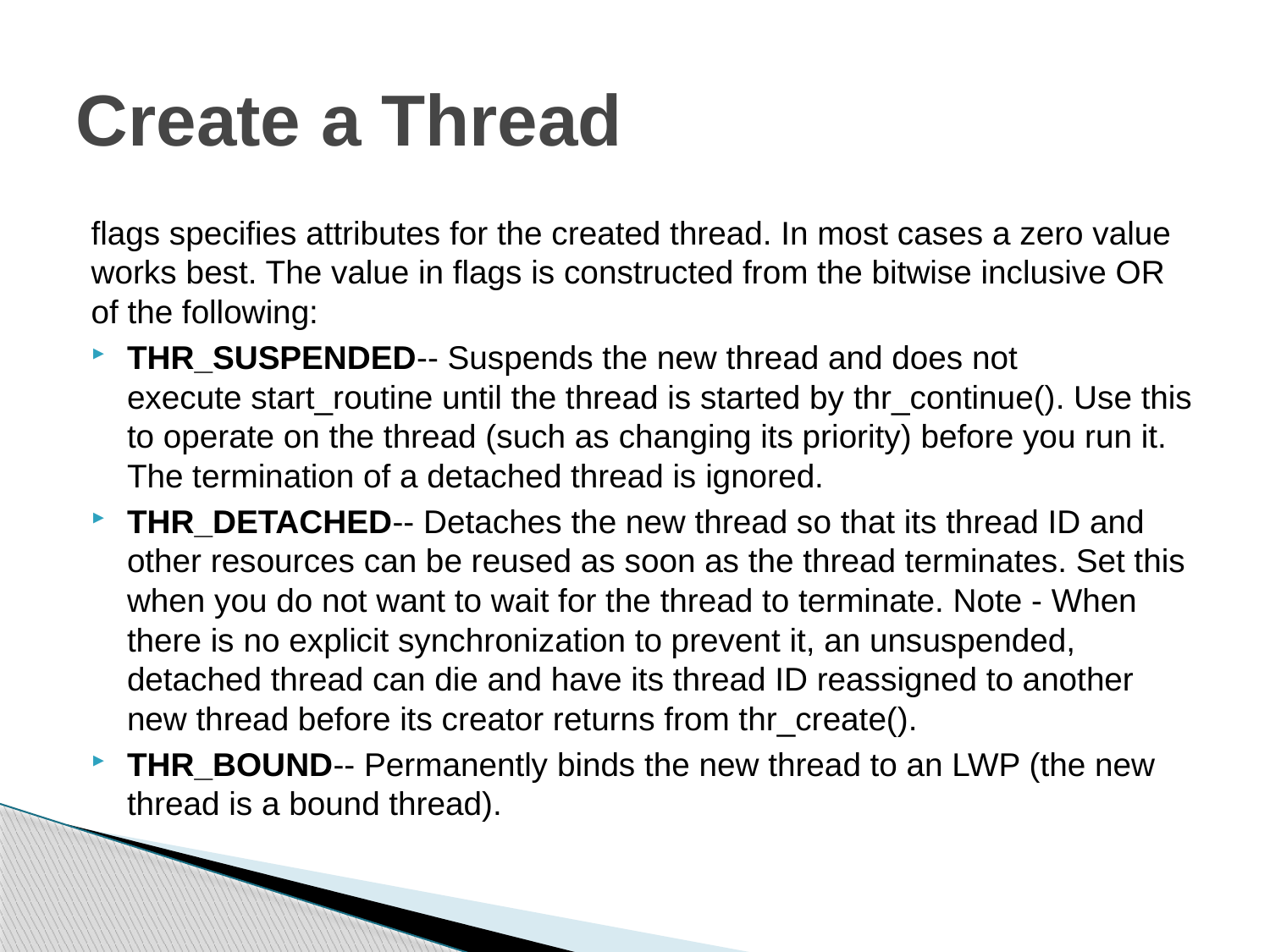

# Create a Thread
flags specifies attributes for the created thread. In most cases a zero value works best. The value in flags is constructed from the bitwise inclusive OR of the following:
THR_SUSPENDED-- Suspends the new thread and does not execute start_routine until the thread is started by thr_continue(). Use this to operate on the thread (such as changing its priority) before you run it. The termination of a detached thread is ignored.
THR_DETACHED-- Detaches the new thread so that its thread ID and other resources can be reused as soon as the thread terminates. Set this when you do not want to wait for the thread to terminate. Note - When there is no explicit synchronization to prevent it, an unsuspended, detached thread can die and have its thread ID reassigned to another new thread before its creator returns from thr_create().
THR_BOUND-- Permanently binds the new thread to an LWP (the new thread is a bound thread).